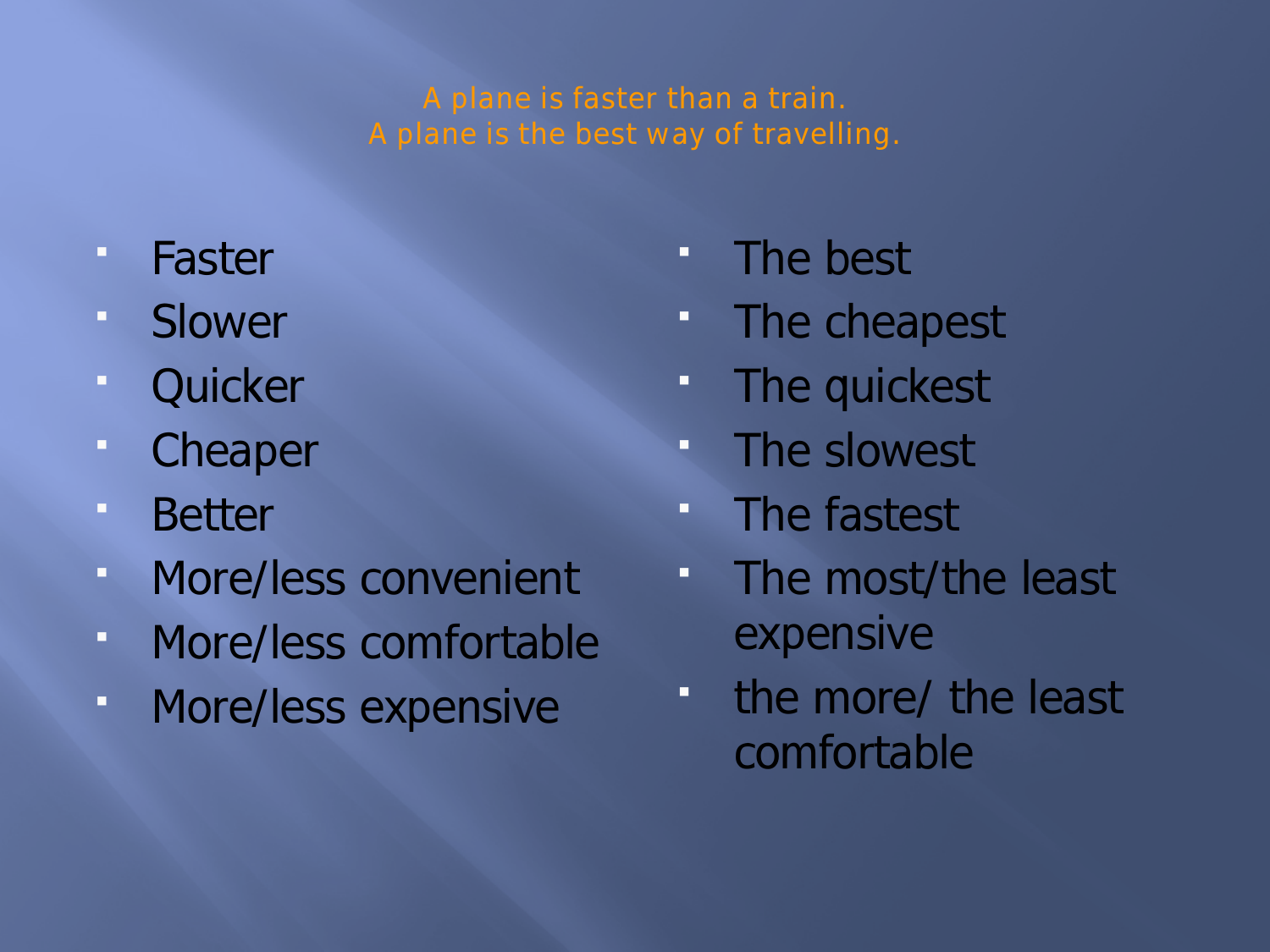

# A plane is faster than a train. A plane is the best way of travelling.
Faster
Slower
Quicker
Cheaper
Better
More/less convenient
More/less comfortable
More/less expensive

The best
The cheapest
The quickest
The slowest
The fastest
The most/the least expensive
the more/ the least comfortable